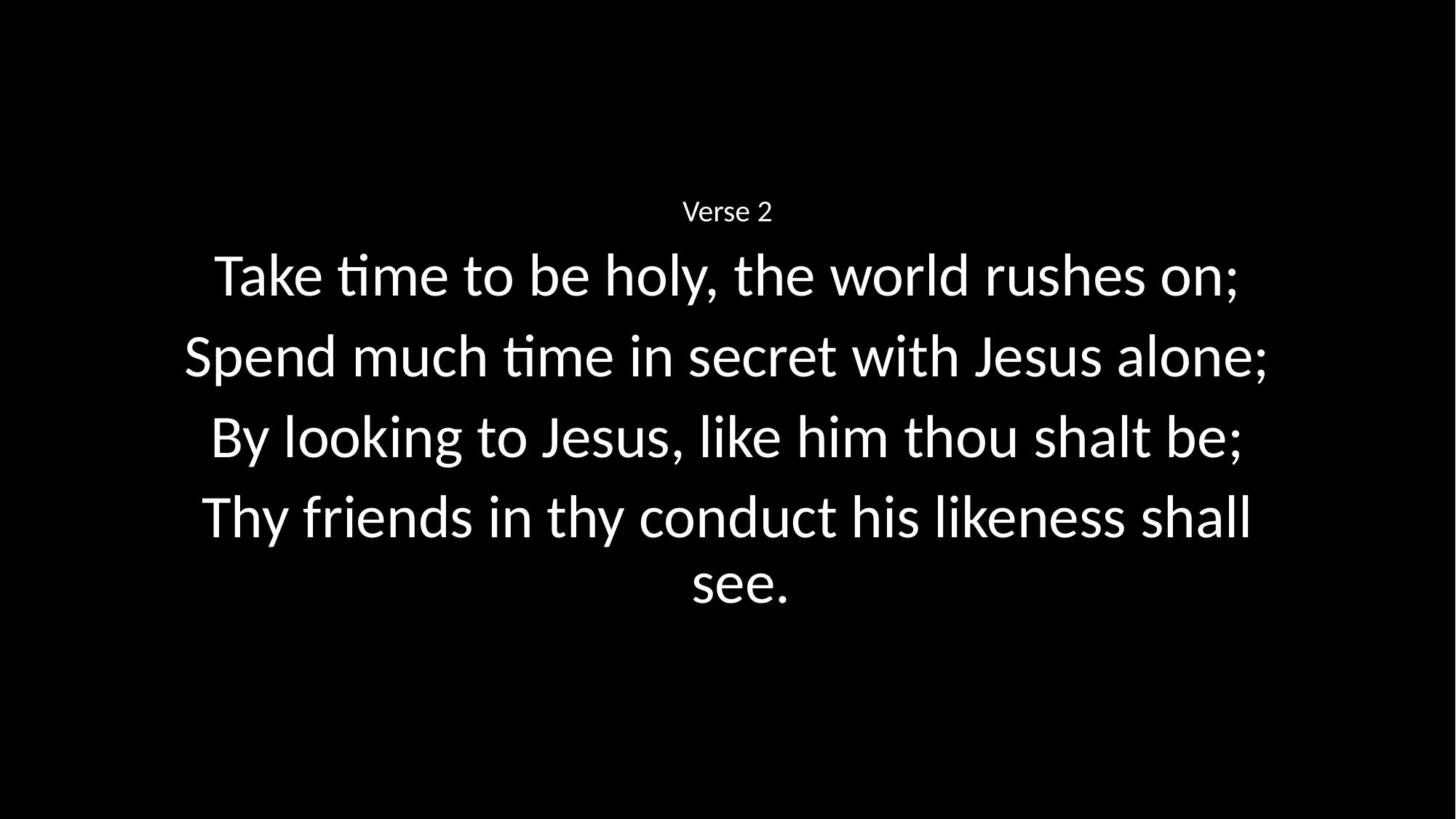

Verse 2
Take time to be holy, the world rushes on;
Spend much time in secret with Jesus alone;
By looking to Jesus, like him thou shalt be;
Thy friends in thy conduct his likeness shall see.